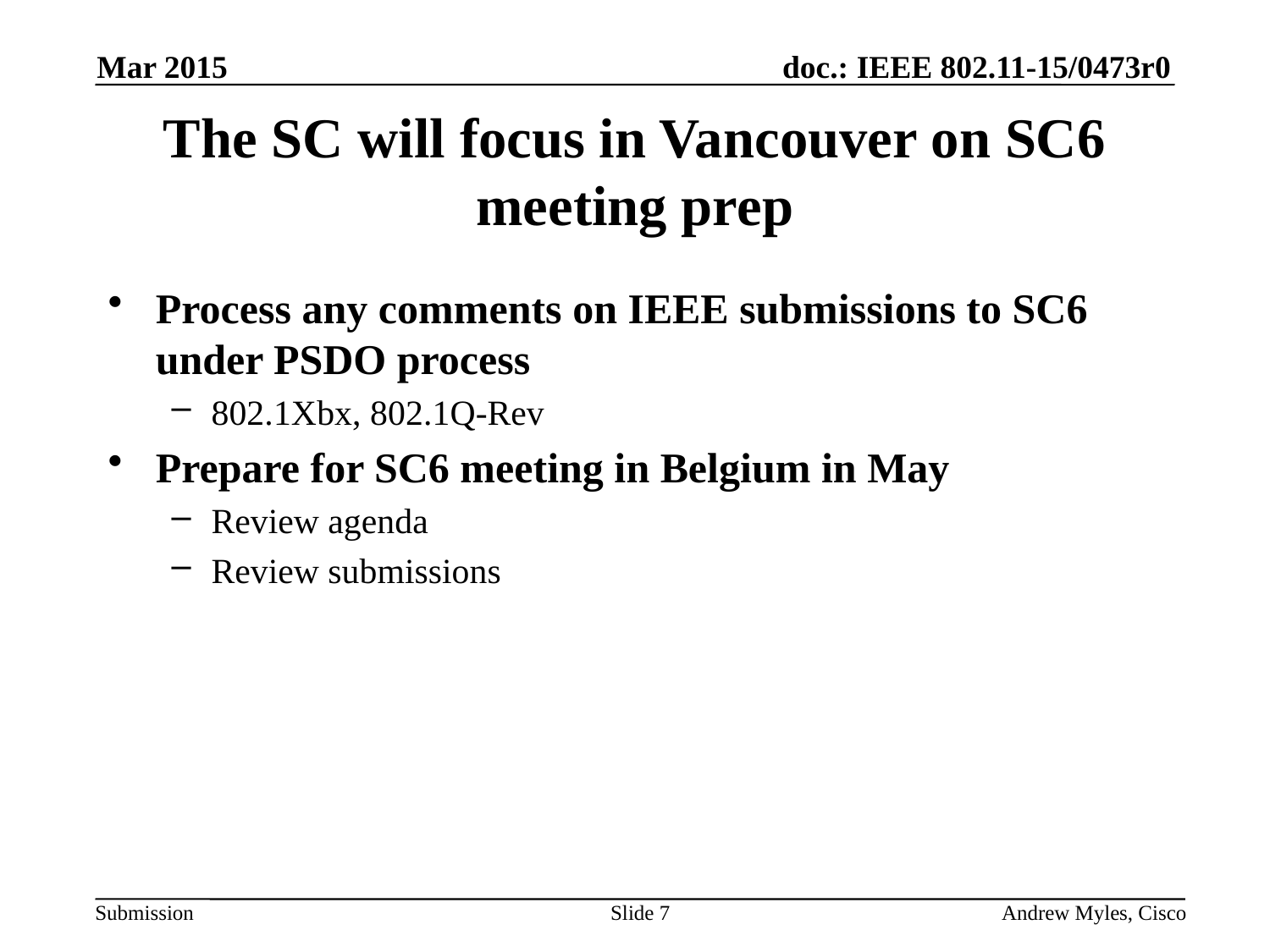

Mar 2015
# The SC will focus in Vancouver on SC6 meeting prep
Process any comments on IEEE submissions to SC6 under PSDO process
802.1Xbx, 802.1Q-Rev
Prepare for SC6 meeting in Belgium in May
Review agenda
Review submissions
Slide 7
Andrew Myles, Cisco